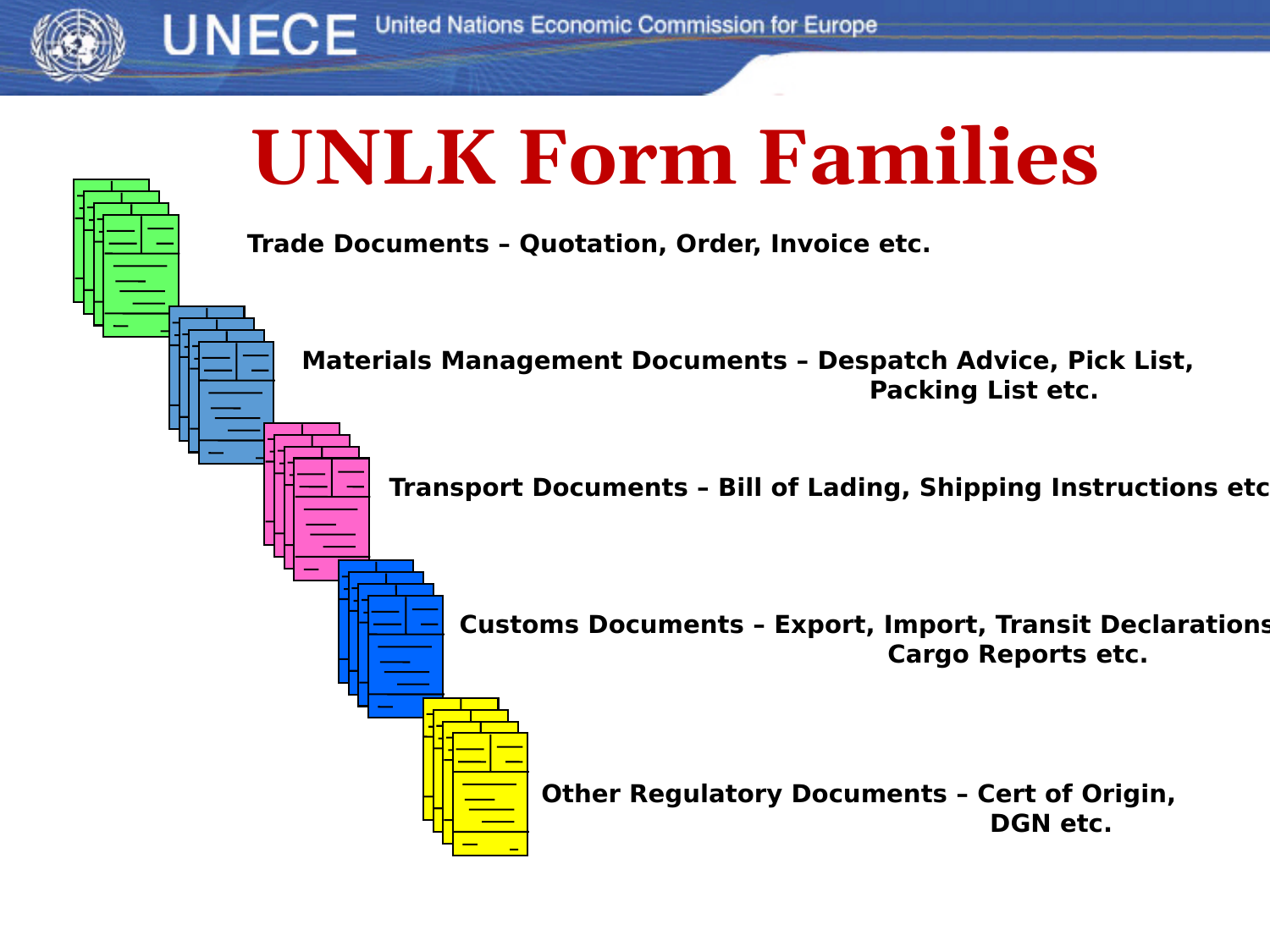

# UNLK Form Families

Trade Documents – Quotation, Order, Invoice etc.

Materials Management Documents – Despatch Advice, Pick List,
	Packing List etc.

Transport Documents – Bill of Lading, Shipping Instructions etc.

Customs Documents – Export, Import, Transit Declarations,
 	Cargo Reports etc.

Other Regulatory Documents – Cert of Origin,
 	DGN etc.